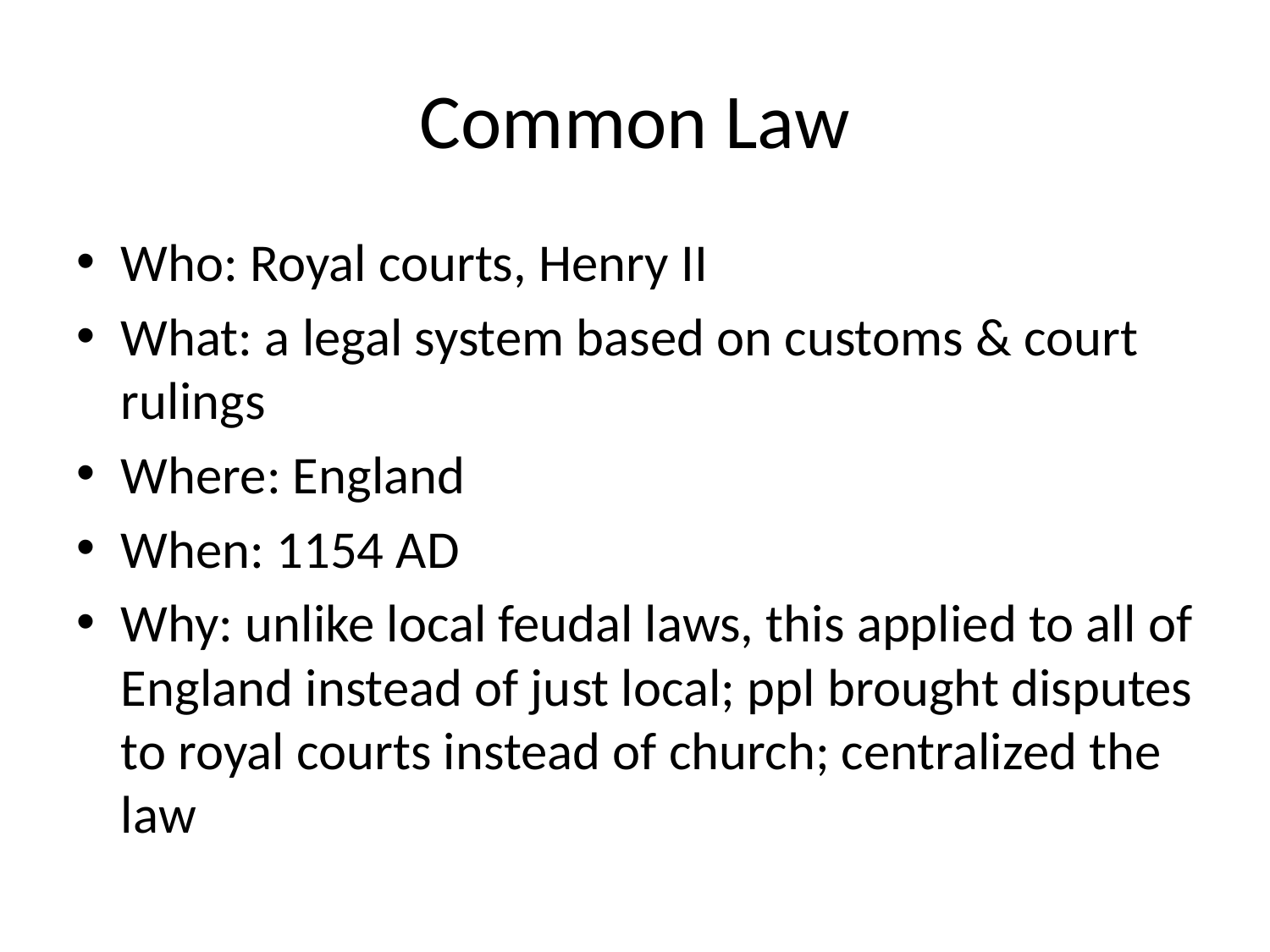

# Common Law
Who: Royal courts, Henry II
What: a legal system based on customs & court rulings
Where: England
When: 1154 AD
Why: unlike local feudal laws, this applied to all of England instead of just local; ppl brought disputes to royal courts instead of church; centralized the law